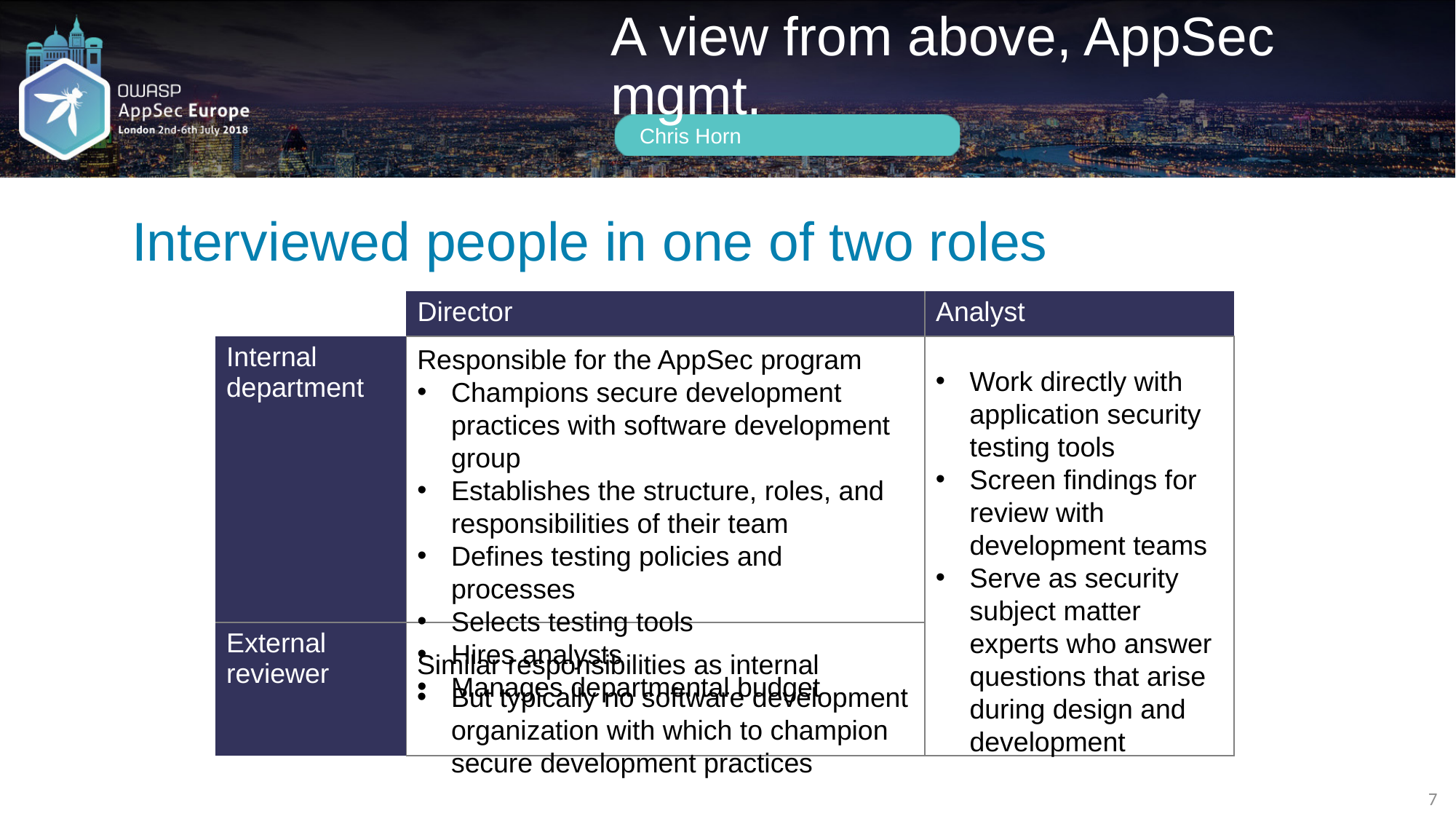

# Interviewed people in one of two roles
|  | Director | Analyst |
| --- | --- | --- |
| Internal department |  |  |
| External reviewer |  |  |
Responsible for the AppSec program
Champions secure development practices with software development group
Establishes the structure, roles, and responsibilities of their team
Defines testing policies and processes
Selects testing tools
Hires analysts
Manages departmental budget
Work directly with application security testing tools
Screen findings for review with development teams
Serve as security subject matter experts who answer questions that arise during design and development
Similar responsibilities as internal
But typically no software development organization with which to champion secure development practices
7